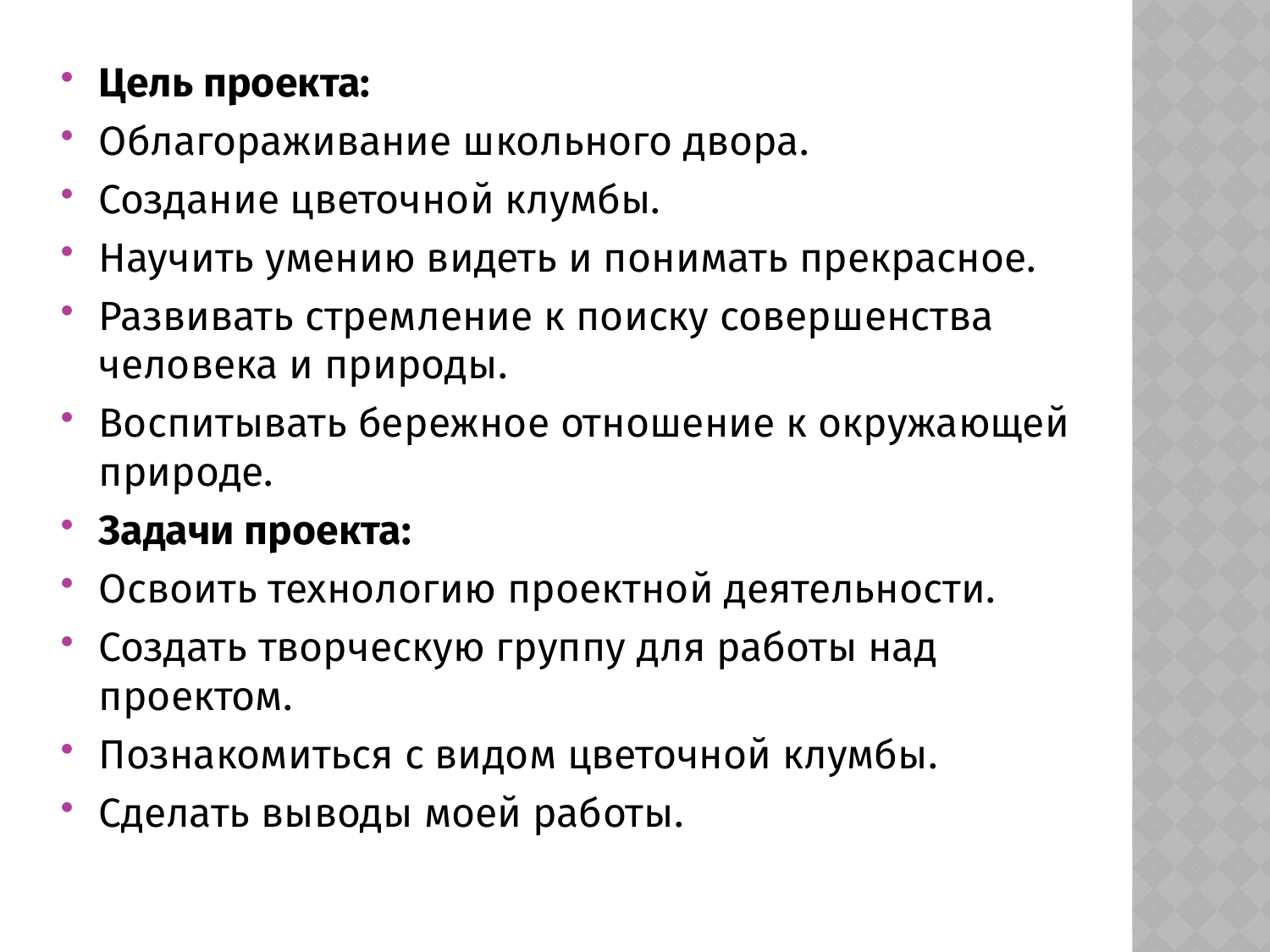

Цель проекта:
Облагораживание школьного двора.
Создание цветочной клумбы.
Научить умению видеть и понимать прекрасное.
Развивать стремление к поиску совершенства человека и природы.
Воспитывать бережное отношение к окружающей природе.
Задачи проекта:
Освоить технологию проектной деятельности.
Создать творческую группу для работы над проектом.
Познакомиться с видом цветочной клумбы.
Сделать выводы моей работы.